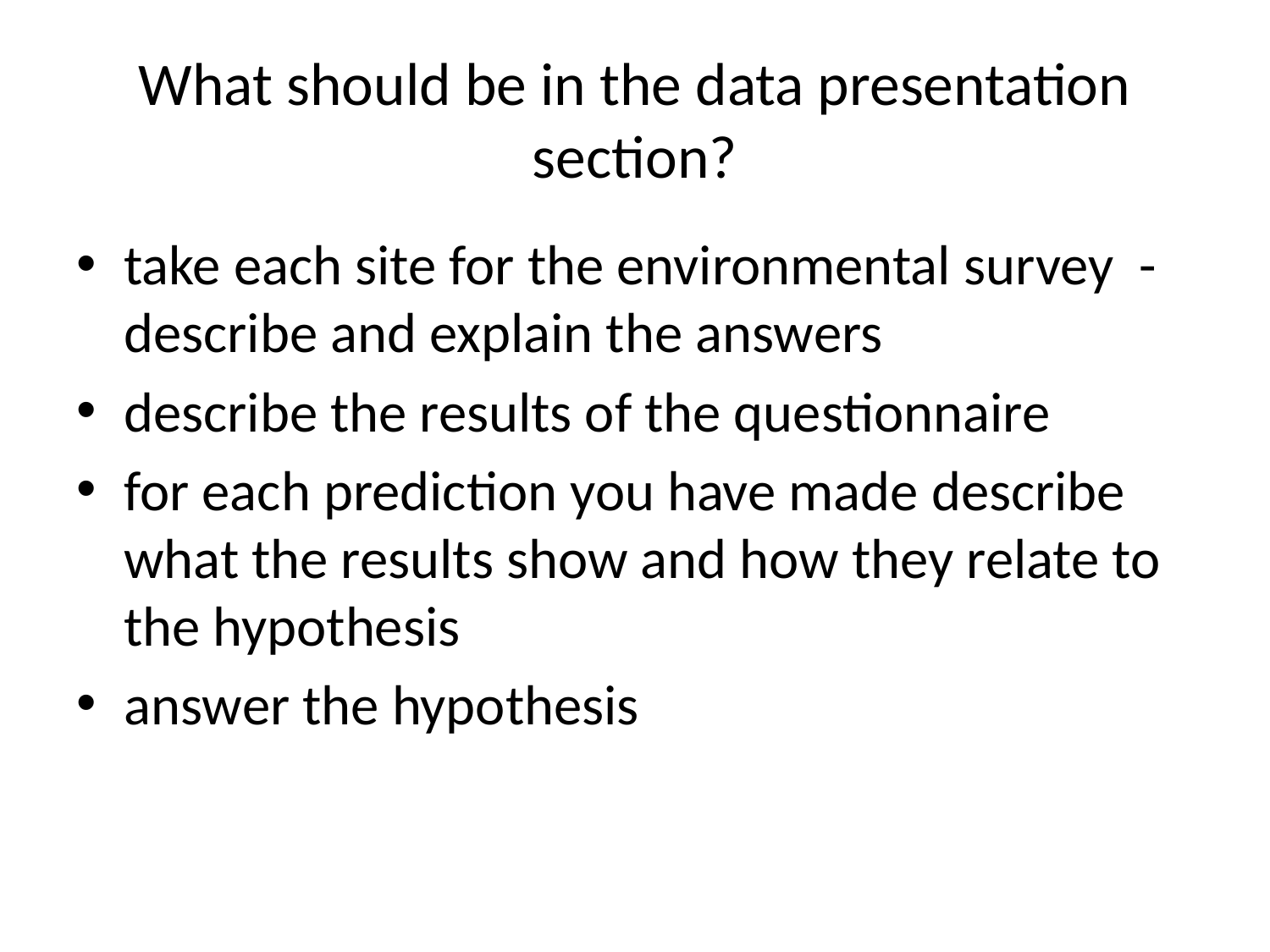

# What should be in the data presentation section?
take each site for the environmental survey  - describe and explain the answers
describe the results of the questionnaire
for each prediction you have made describe what the results show and how they relate to the hypothesis
answer the hypothesis